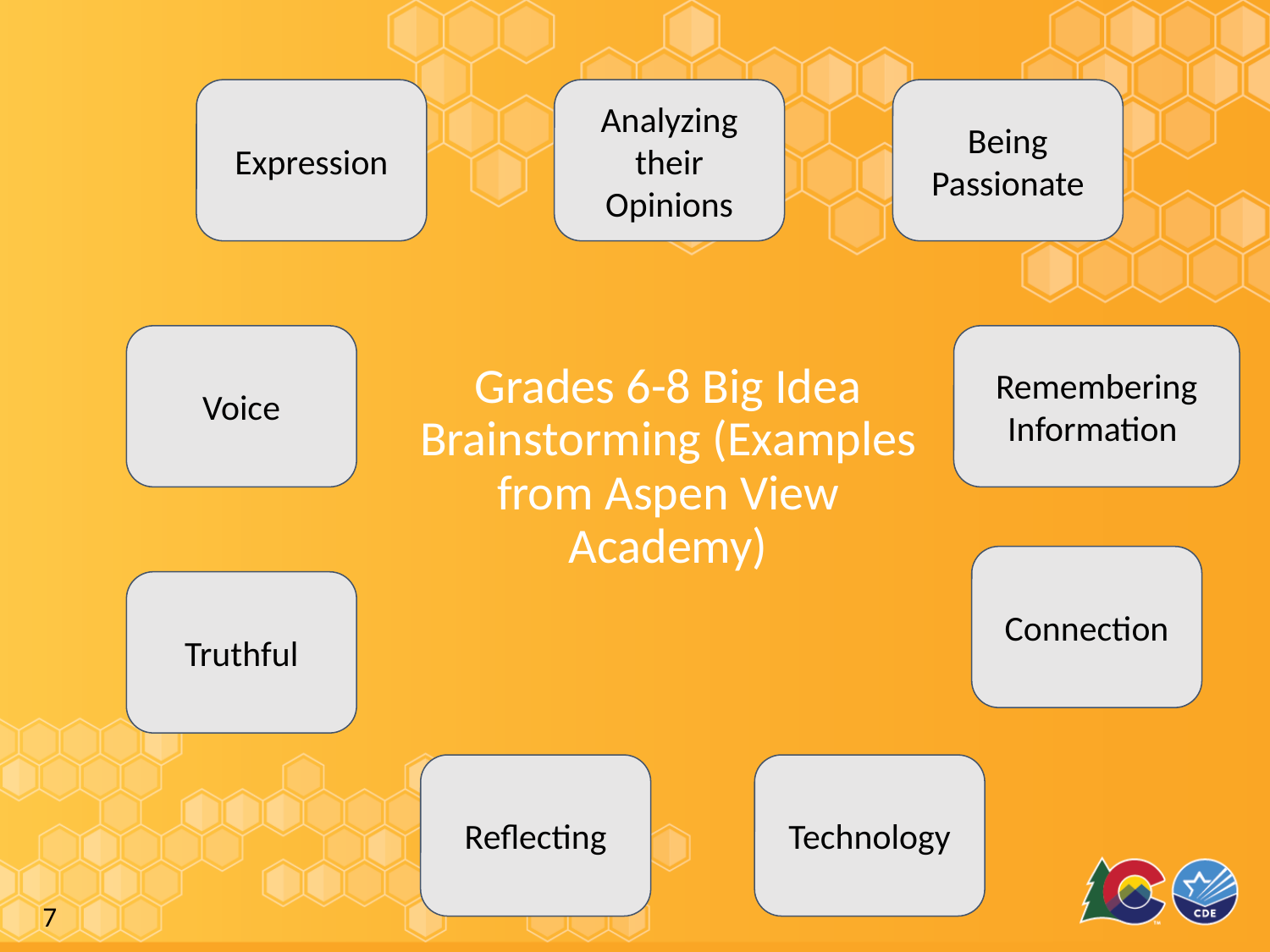

Expression
Analyzing their Opinions
Being Passionate
Voice
Remembering Information
# Grades 6-8 Big Idea Brainstorming (Examples from Aspen View Academy)
Connection
Truthful
Reflecting
Technology
7